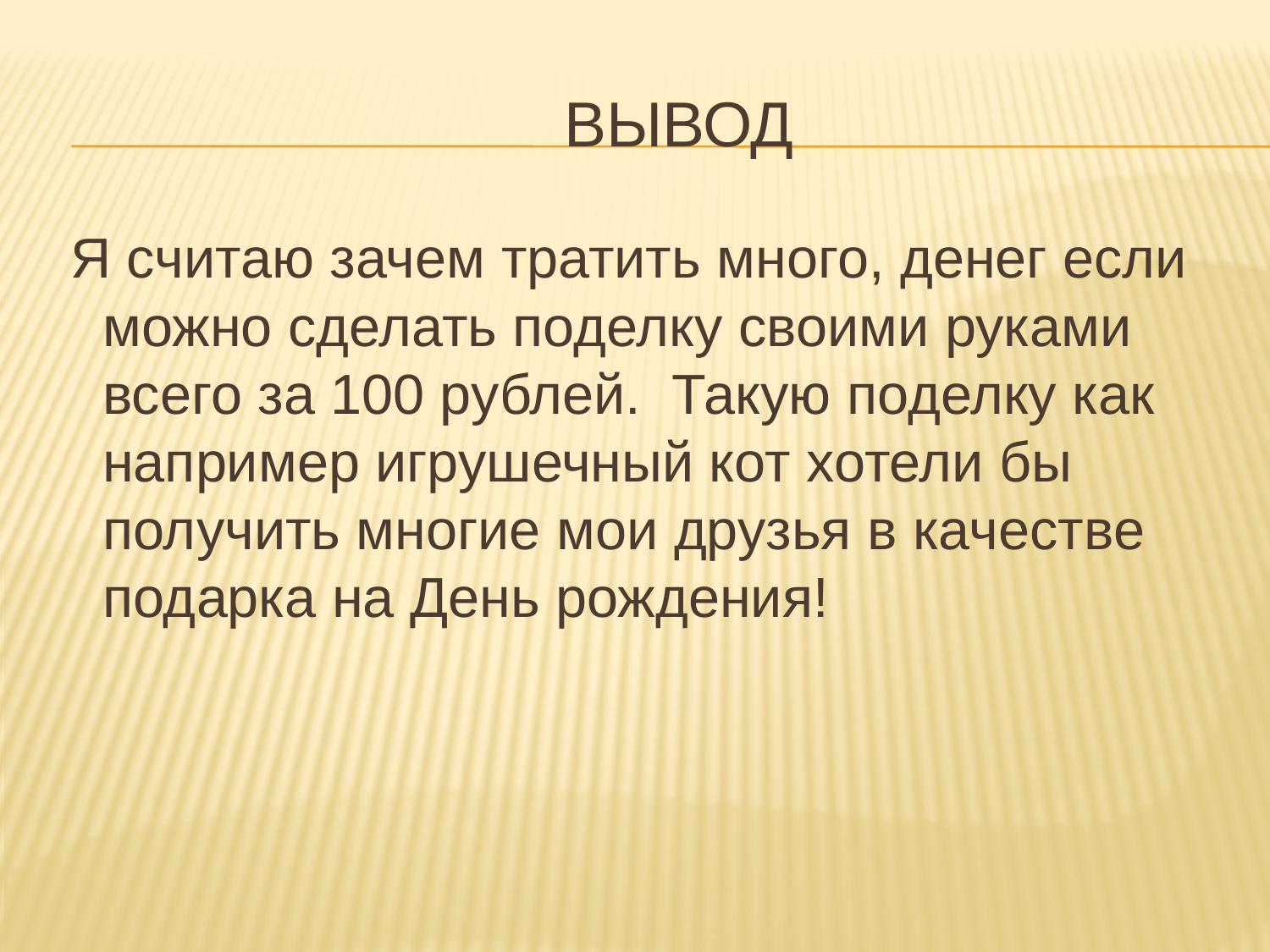

# Вывод
 Я считаю зачем тратить много, денег если можно сделать поделку своими руками всего за 100 рублей.  Такую поделку как например игрушечный кот хотели бы получить многие мои друзья в качестве подарка на День рождения!